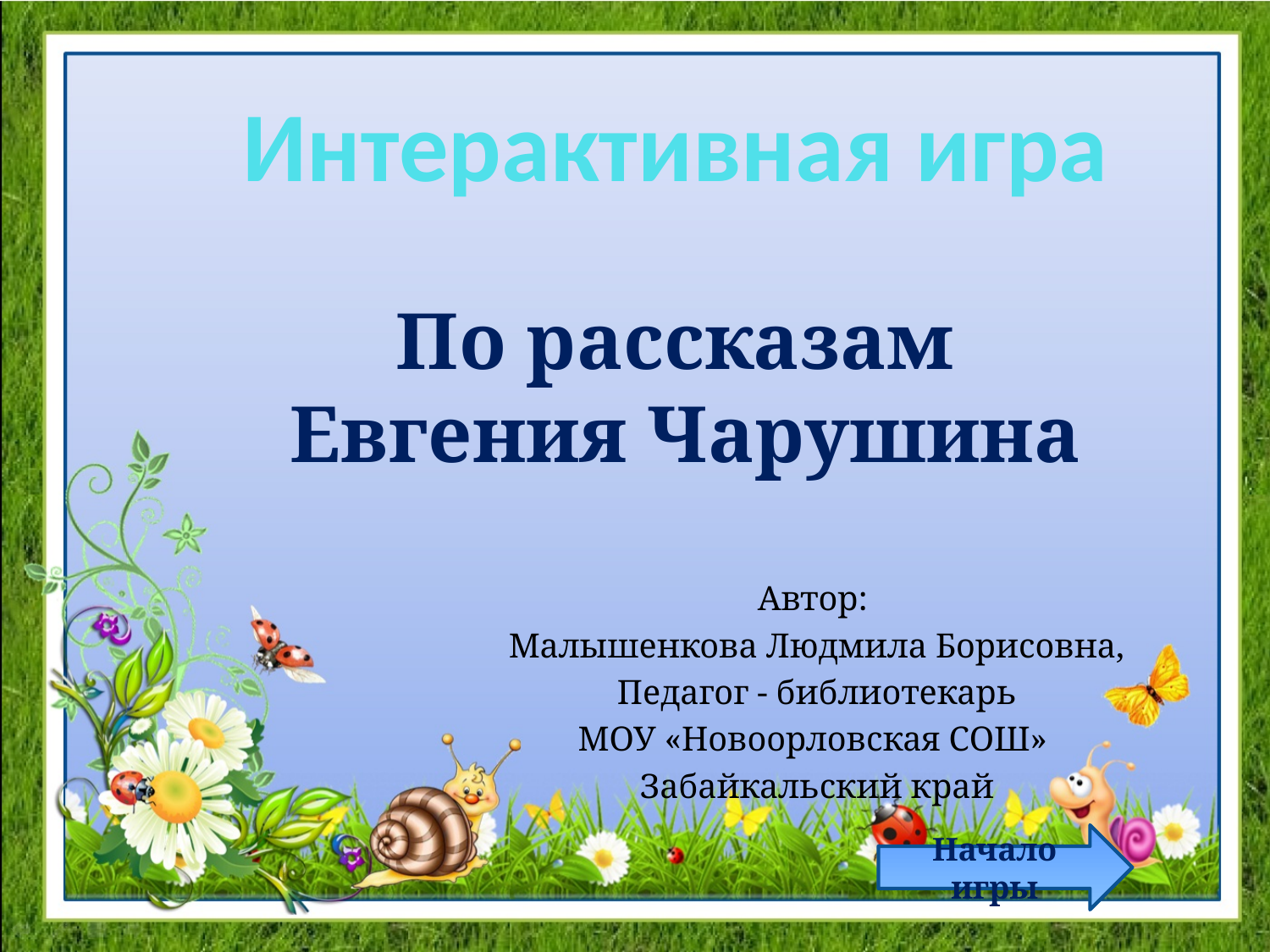

# Интерактивная игра
По рассказам
Евгения Чарушина
Автор:
Малышенкова Людмила Борисовна,
Педагог - библиотекарь
МОУ «Новоорловская СОШ»
Забайкальский край
Начало игры